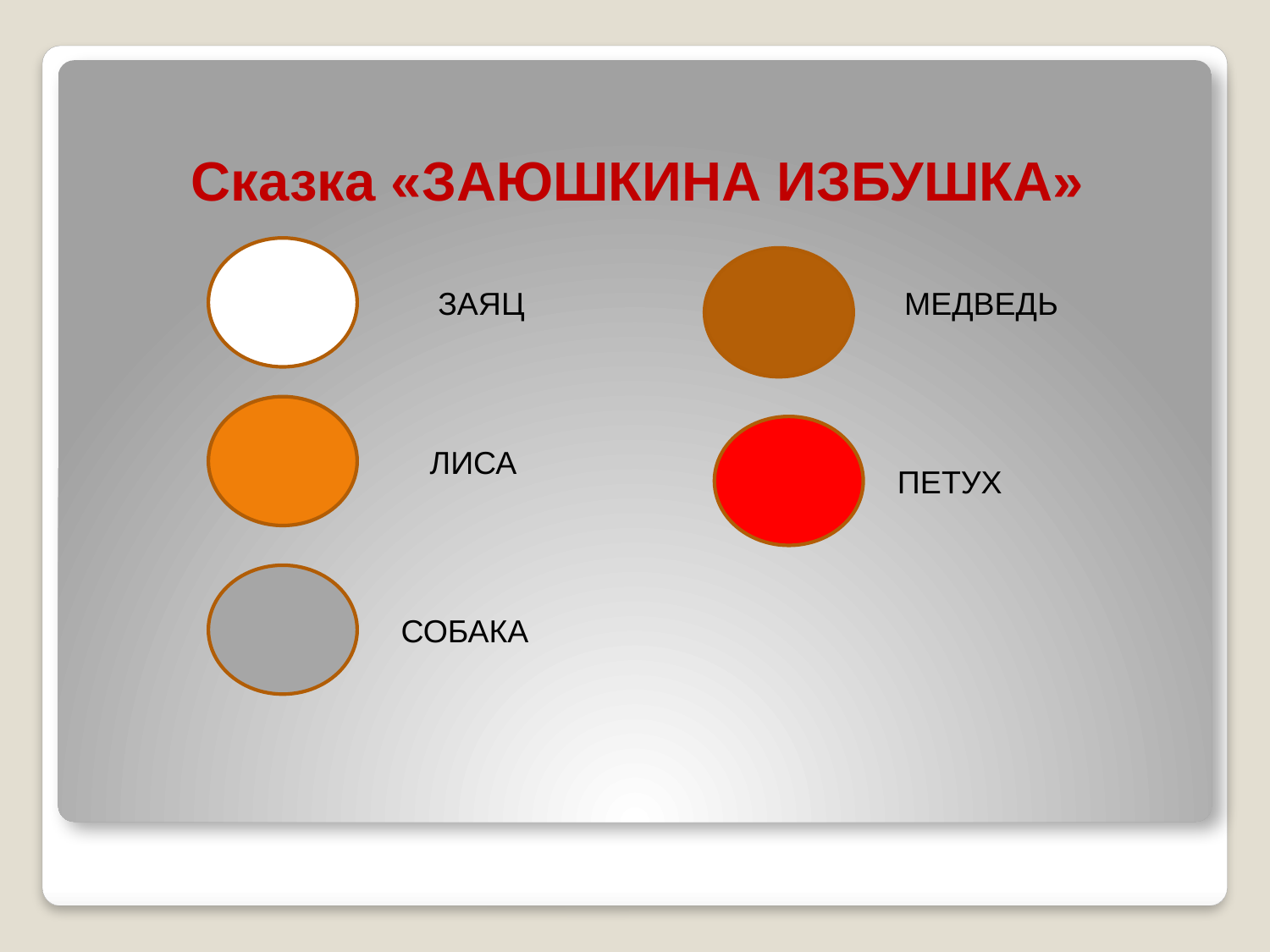

# Сказка «ЗАЮШКИНА ИЗБУШКА»

ЗАЯЦ
МЕДВЕДЬ

ЛИСА
ПЕТУХ

СОБАКА